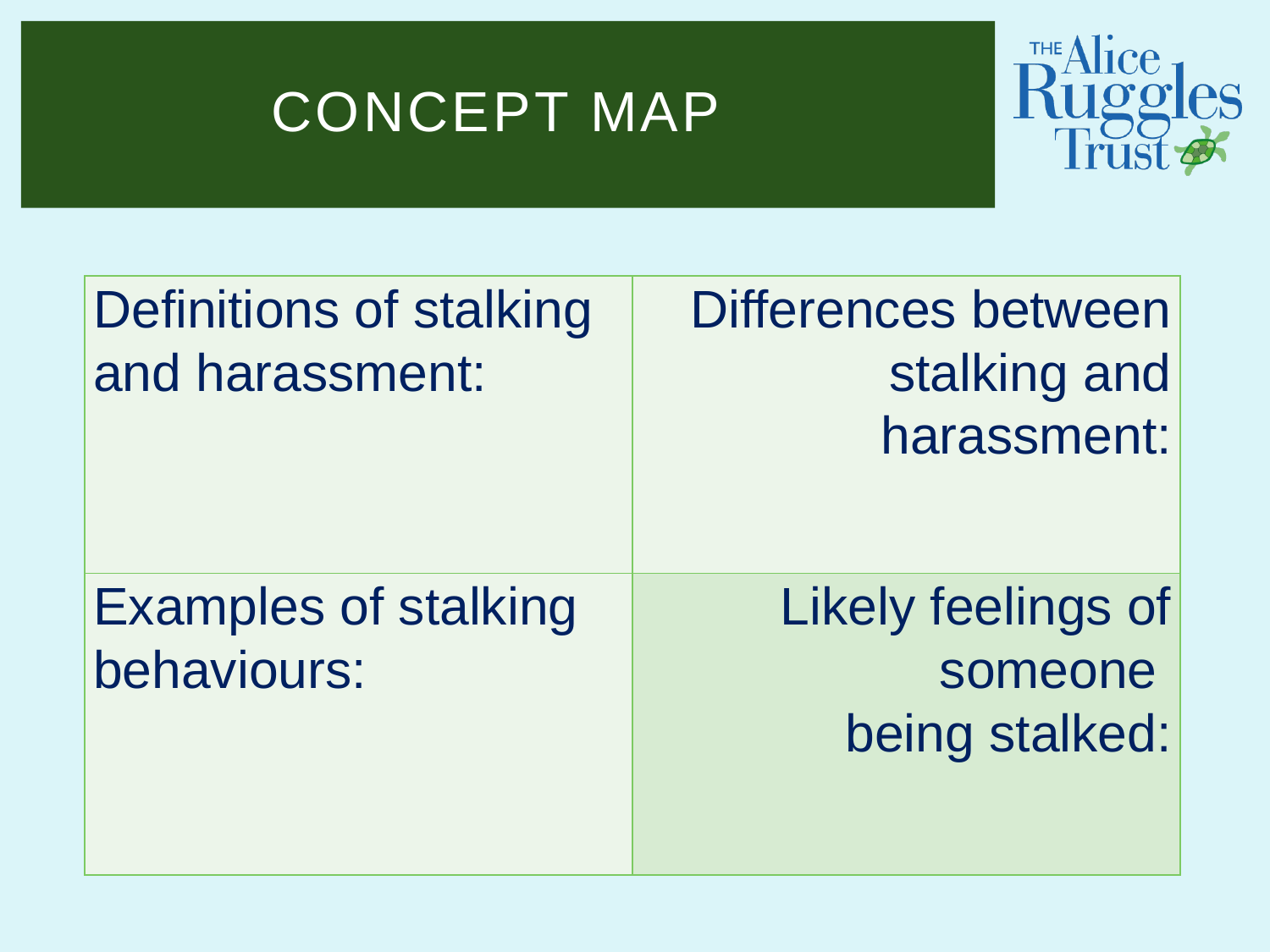

# CONCEPT MAP
| Definitions of stalking and harassment: | Differences between stalking and harassment: |
| --- | --- |
| Examples of stalking behaviours: | Likely feelings of someone being stalked: |